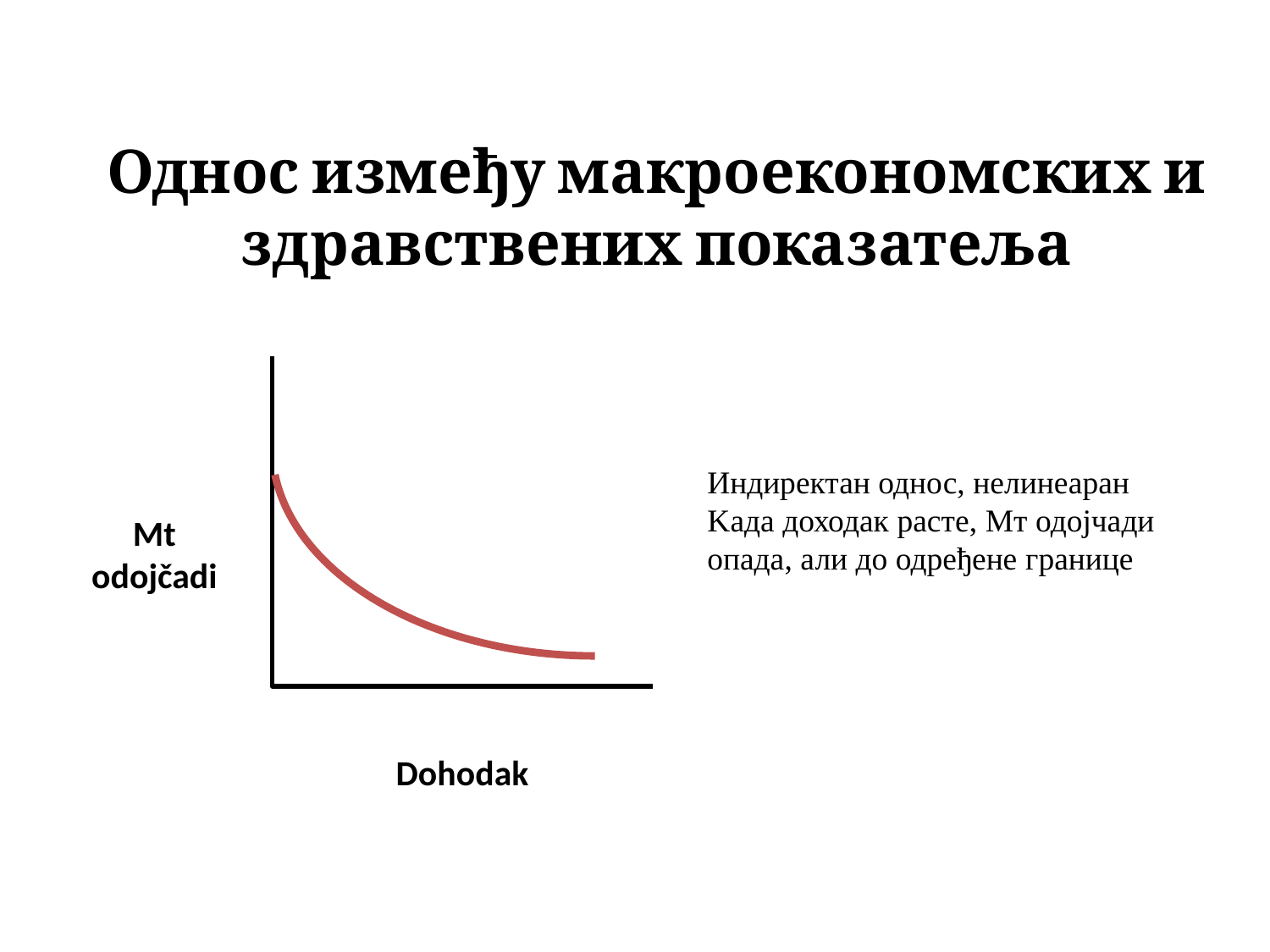

Однос између макроекономских и здравствених показатеља

Индиректан однос, нелинеаран
Kада доходак расте, Мт одојчади опада, али до одређене границе
Mt odojčadi
Dohodak